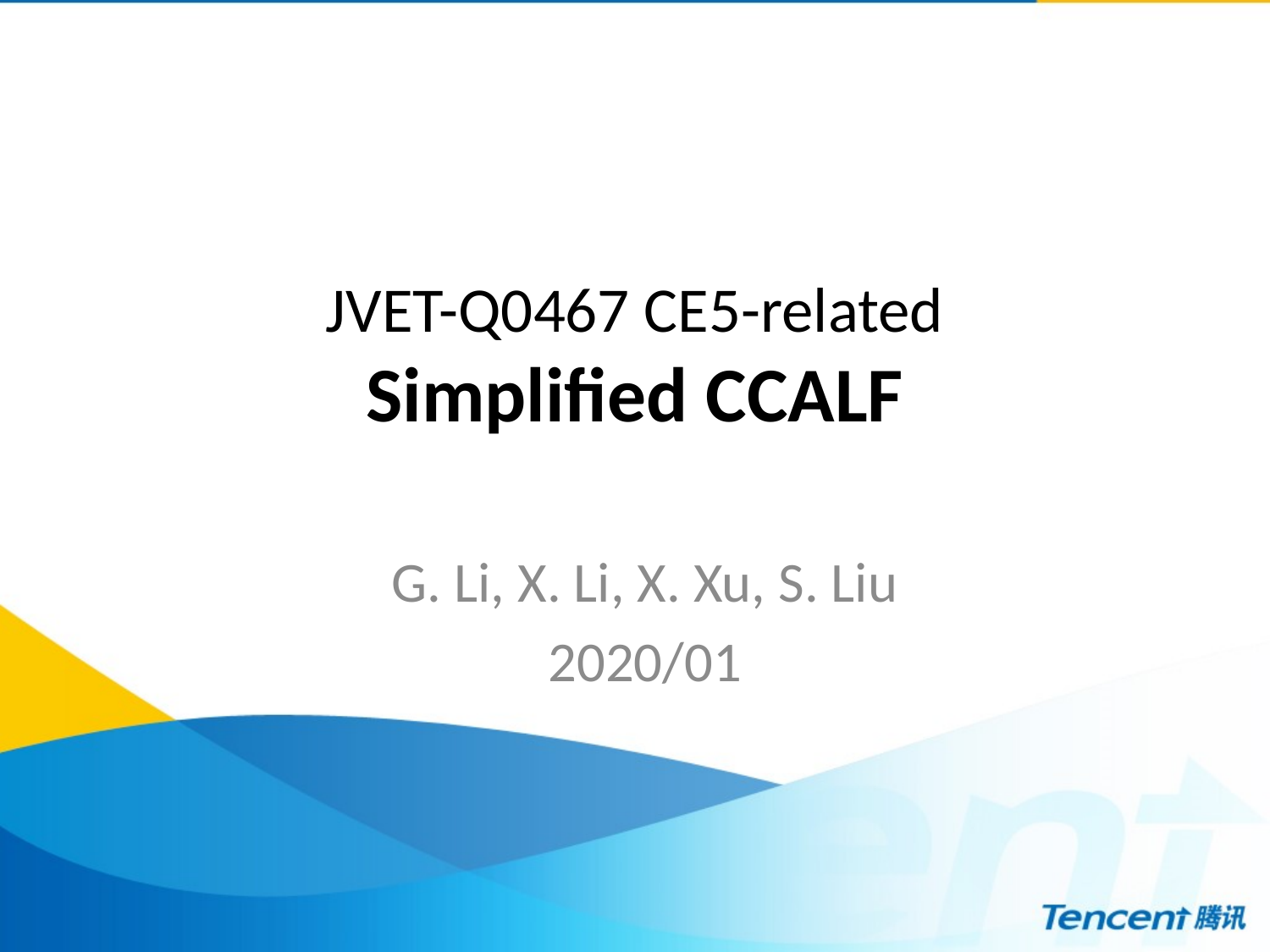

# JVET-Q0467 CE5-related Simplified CCALF
G. Li, X. Li, X. Xu, S. Liu
2020/01